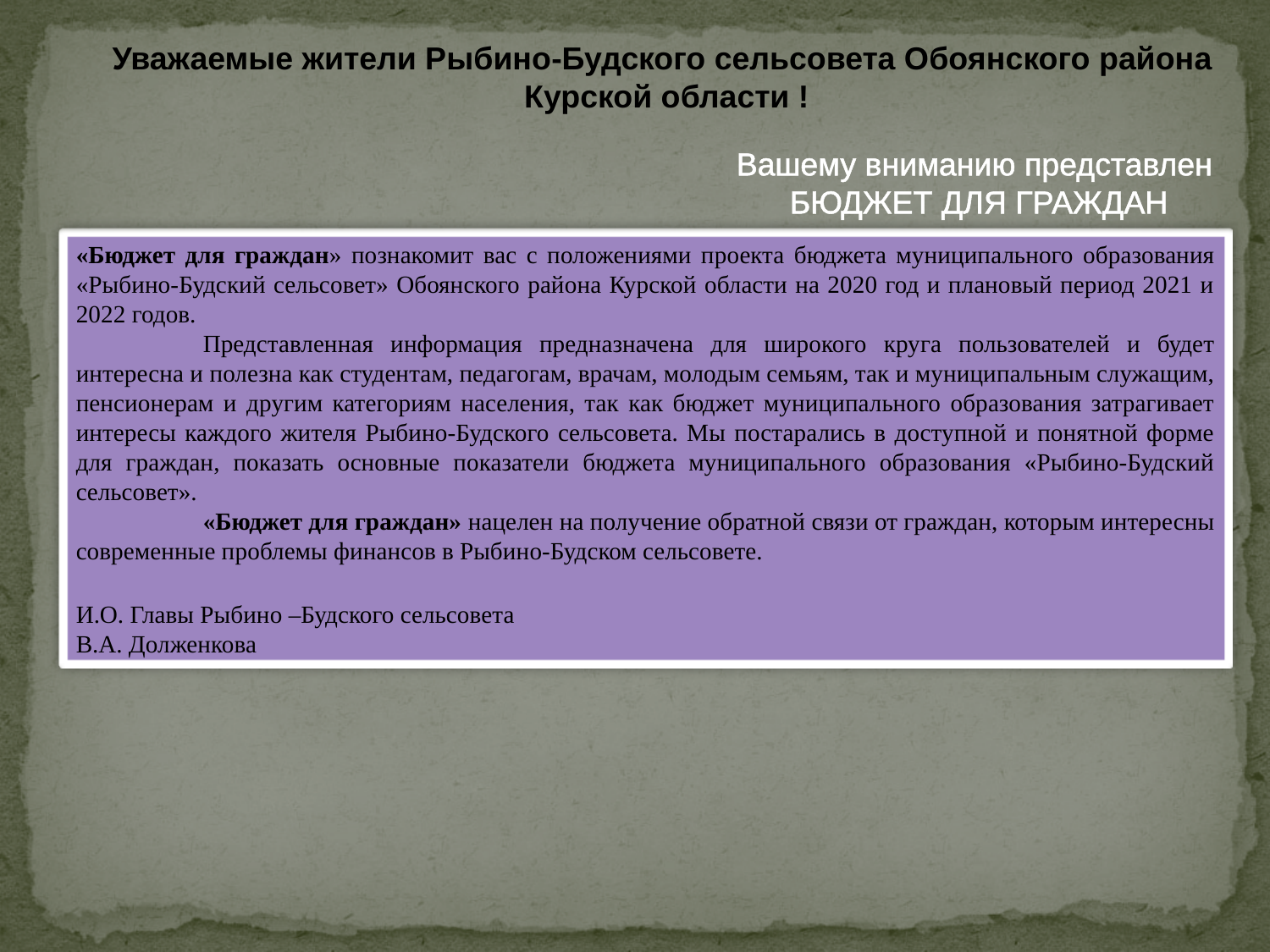

Уважаемые жители Рыбино-Будского сельсовета Обоянского района
Курской области !
                        Вашему вниманию представлен
                         БЮДЖЕТ ДЛЯ ГРАЖДАН
«Бюджет для граждан» познакомит вас с положениями проекта бюджета муниципального образования «Рыбино-Будский сельсовет» Обоянского района Курской области на 2020 год и плановый период 2021 и 2022 годов.
	Представленная информация предназначена для широкого круга пользователей и будет интересна и полезна как студентам, педагогам, врачам, молодым семьям, так и муниципальным служащим, пенсионерам и другим категориям населения, так как бюджет муниципального образования затрагивает интересы каждого жителя Рыбино-Будского сельсовета. Мы постарались в доступной и понятной форме для граждан, показать основные показатели бюджета муниципального образования «Рыбино-Будский сельсовет».
	«Бюджет для граждан» нацелен на получение обратной связи от граждан, которым интересны современные проблемы финансов в Рыбино-Будском сельсовете.

И.О. Главы Рыбино –Будского сельсовета
В.А. Долженкова